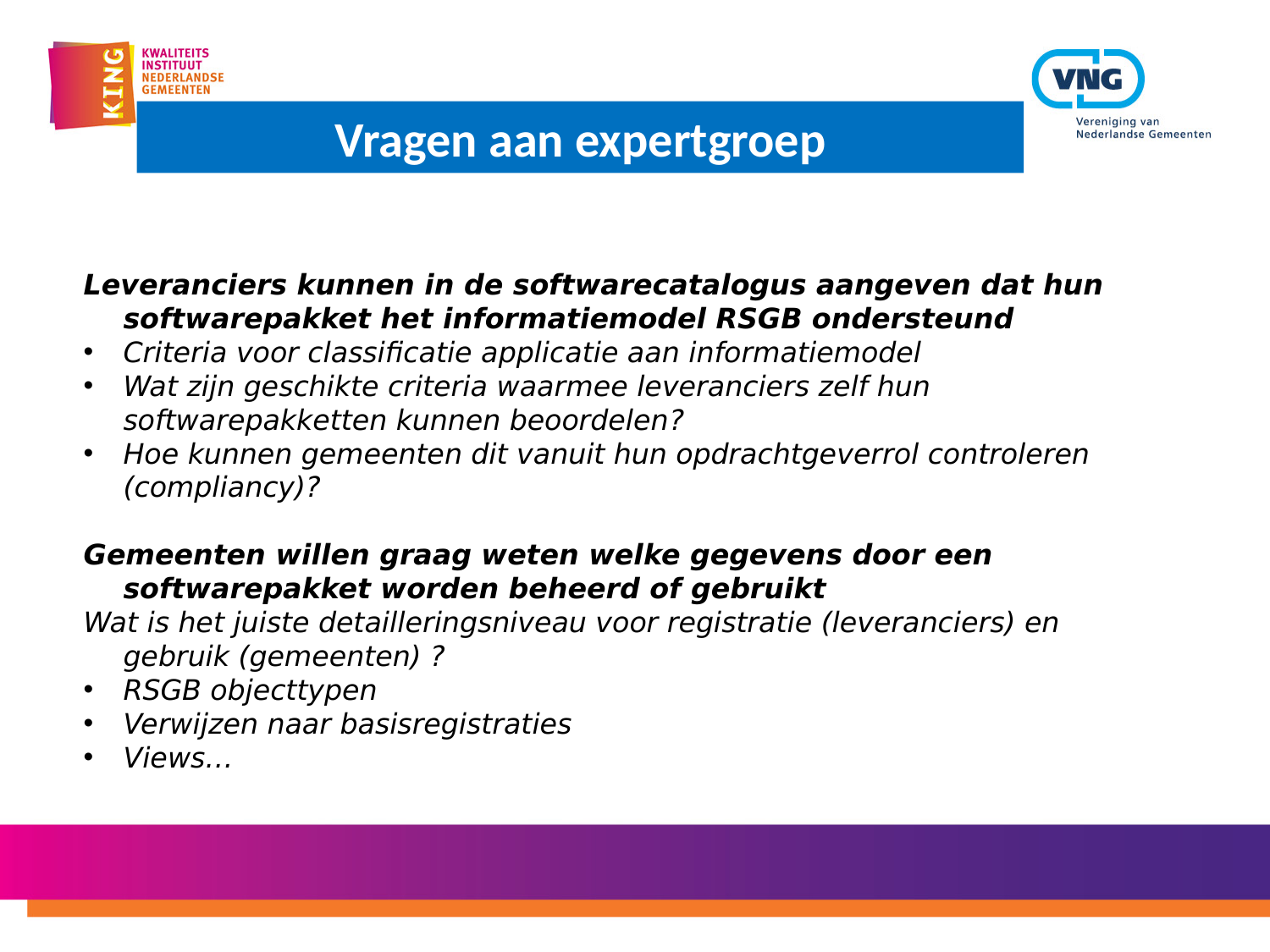

Vragen aan expertgroep

Leveranciers kunnen in de softwarecatalogus aangeven dat hun softwarepakket het informatiemodel RSGB ondersteund
Criteria voor classificatie applicatie aan informatiemodel
Wat zijn geschikte criteria waarmee leveranciers zelf hun softwarepakketten kunnen beoordelen?
Hoe kunnen gemeenten dit vanuit hun opdrachtgeverrol controleren (compliancy)?

Gemeenten willen graag weten welke gegevens door een softwarepakket worden beheerd of gebruikt
Wat is het juiste detailleringsniveau voor registratie (leveranciers) en gebruik (gemeenten) ?
RSGB objecttypen
Verwijzen naar basisregistraties
Views…